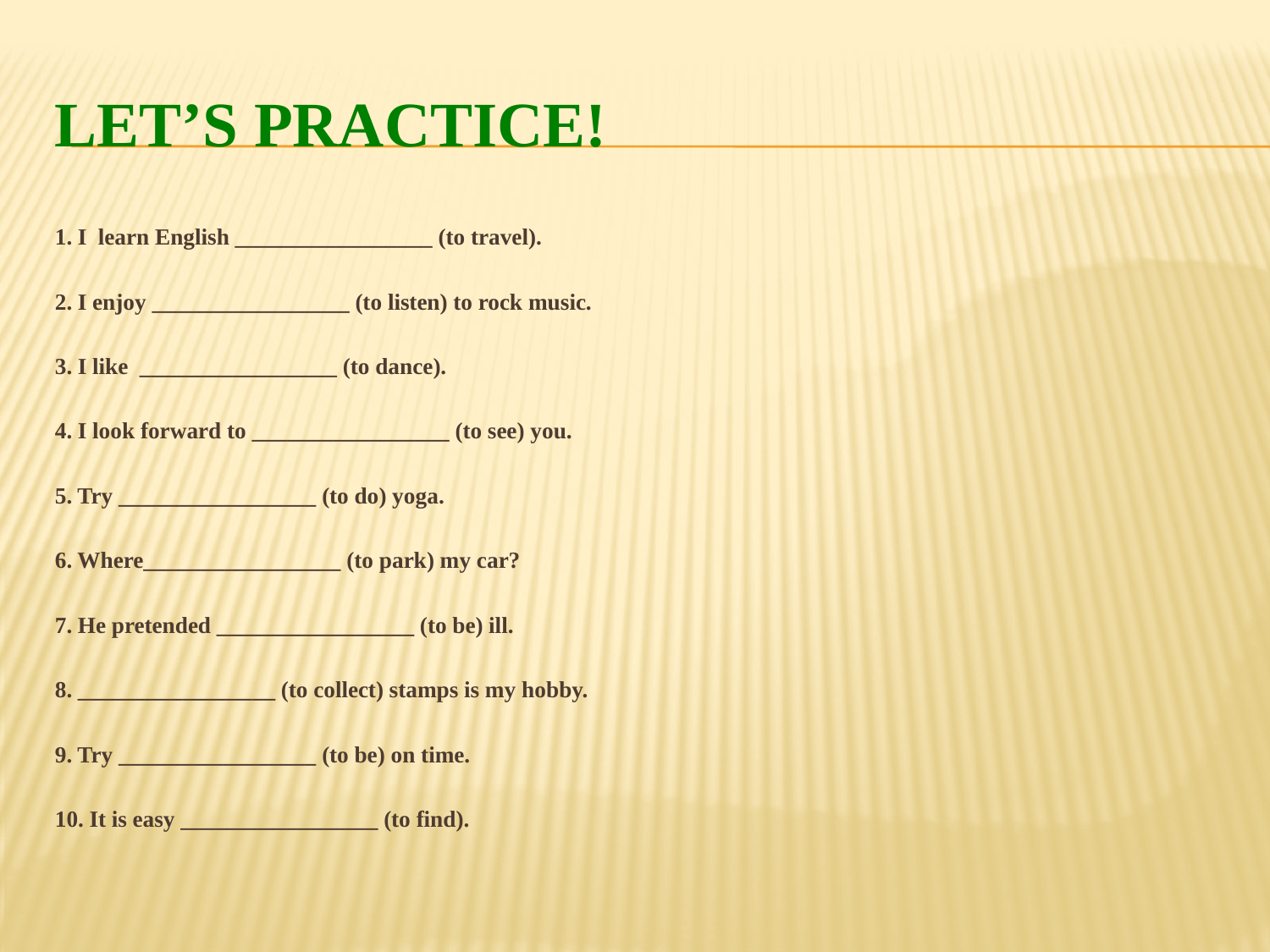

# Let’s practice!
1. I  learn English _________________ (to travel).

2. I enjoy _________________ (to listen) to rock music.

3. I like  _________________ (to dance).

4. I look forward to _________________ (to see) you.

5. Try _________________ (to do) yoga.

6. Where_________________ (to park) my car?

7. He pretended _________________ (to be) ill.

8. _________________ (to collect) stamps is my hobby.

9. Try _________________ (to be) on time.

10. It is easy _________________ (to find).